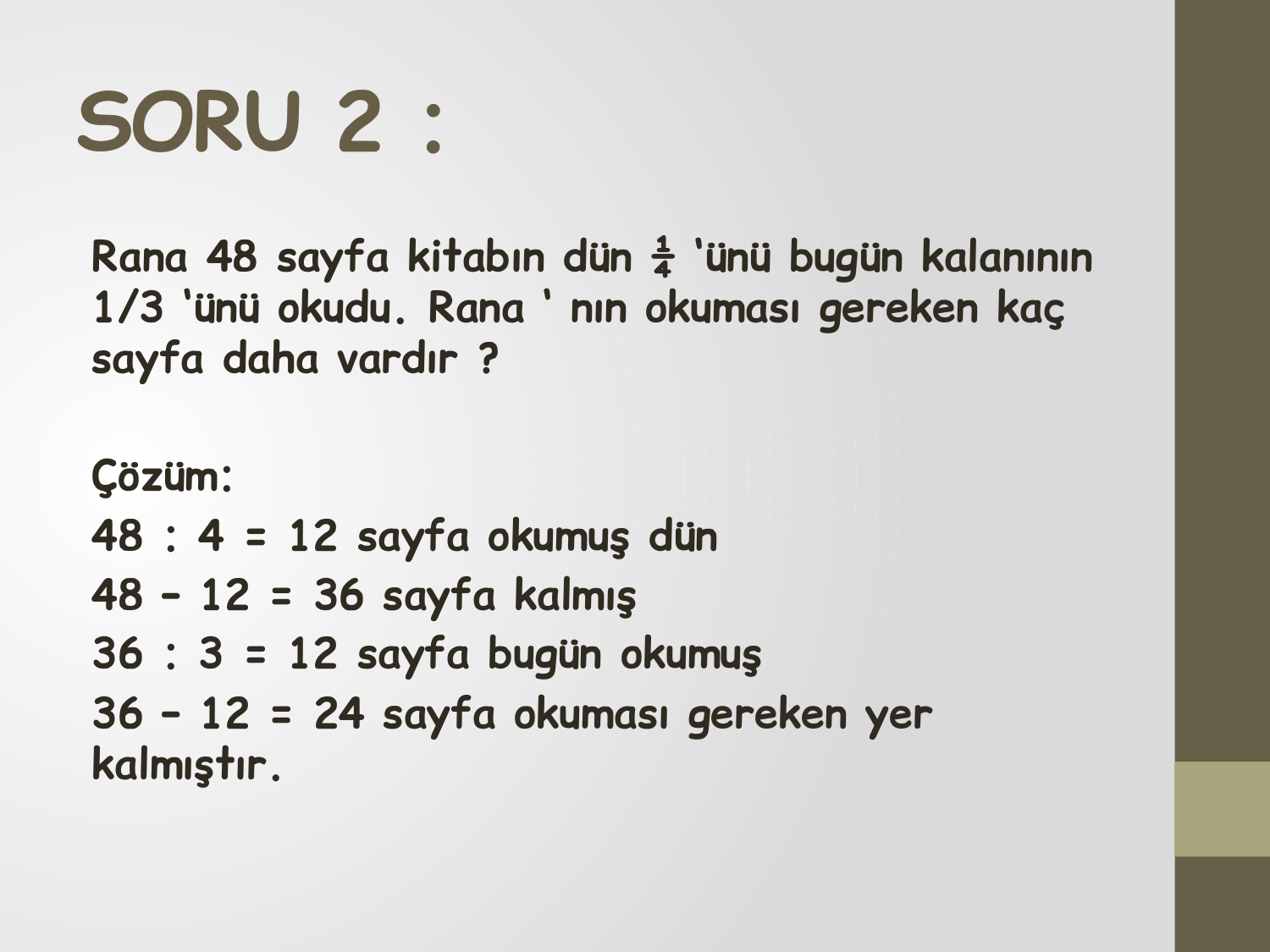

# SORU 2 :
Rana 48 sayfa kitabın dün ¼ ‘ünü bugün kalanının 1/3 ‘ünü okudu. Rana ‘ nın okuması gereken kaç sayfa daha vardır ?

Çözüm:
48 : 4 = 12 sayfa okumuş dün
48 – 12 = 36 sayfa kalmış
36 : 3 = 12 sayfa bugün okumuş
36 – 12 = 24 sayfa okuması gereken yer kalmıştır.